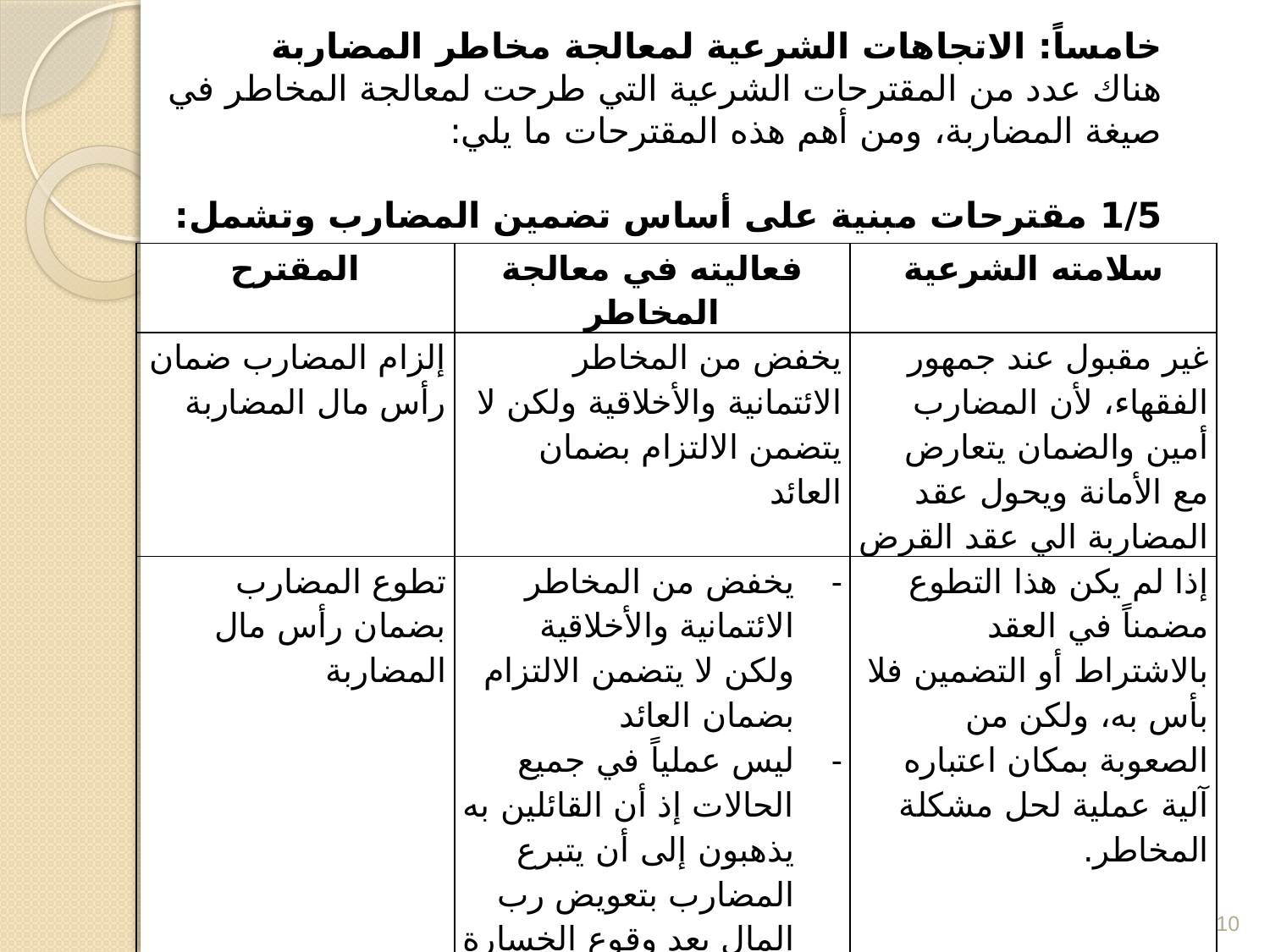

خامساً: الاتجاهات الشرعية لمعالجة مخاطر المضاربة
هناك عدد من المقترحات الشرعية التي طرحت لمعالجة المخاطر في صيغة المضاربة، ومن أهم هذه المقترحات ما يلي:

1/5 مقترحات مبنية على أساس تضمين المضارب وتشمل:

| المقترح | فعاليته في معالجة المخاطر | سلامته الشرعية |
| --- | --- | --- |
| إلزام المضارب ضمان رأس مال المضاربة | يخفض من المخاطر الائتمانية والأخلاقية ولكن لا يتضمن الالتزام بضمان العائد | غير مقبول عند جمهور الفقهاء، لأن المضارب أمين والضمان يتعارض مع الأمانة ويحول عقد المضاربة الي عقد القرض |
| تطوع المضارب بضمان رأس مال المضاربة | يخفض من المخاطر الائتمانية والأخلاقية ولكن لا يتضمن الالتزام بضمان العائد ليس عملياً في جميع الحالات إذ أن القائلين به يذهبون إلى أن يتبرع المضارب بتعويض رب المال بعد وقوع الخسارة على سبيل الهبة | إذا لم يكن هذا التطوع مضمناً في العقد بالاشتراط أو التضمين فلا بأس به، ولكن من الصعوبة بمكان اعتباره آلية عملية لحل مشكلة المخاطر. |
10